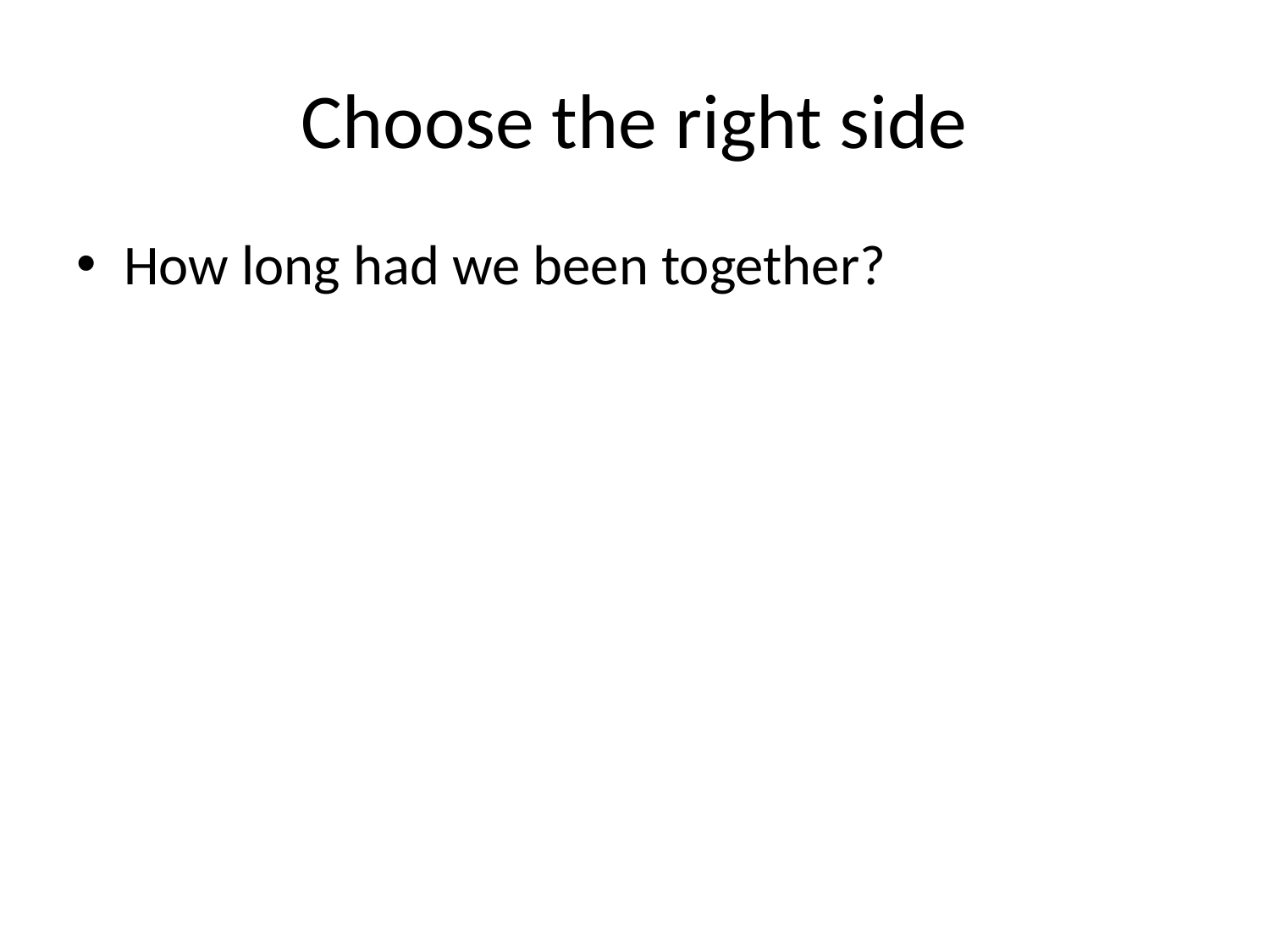

# Choose the right side
How long had we been together?